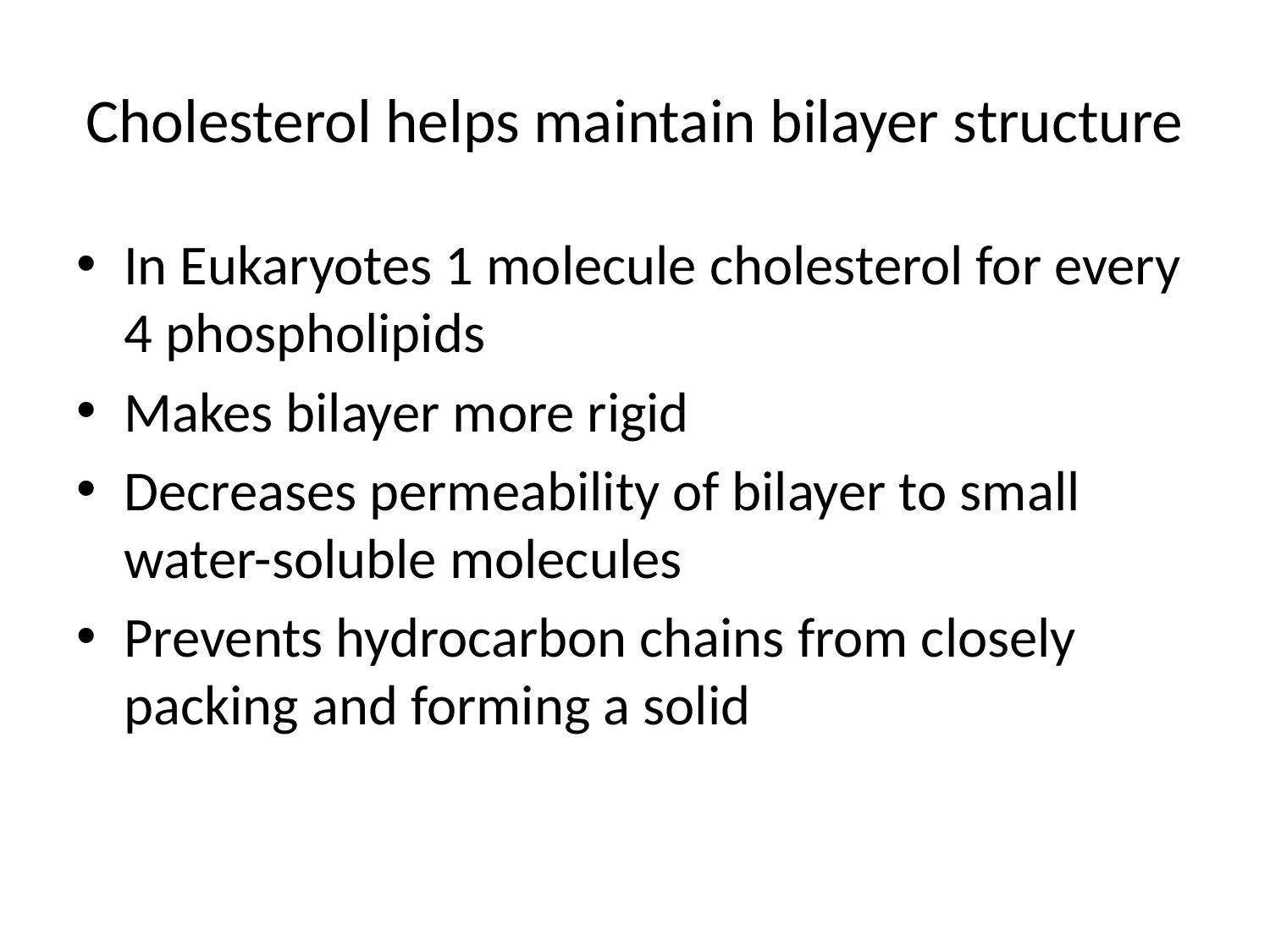

# Cholesterol helps maintain bilayer structure
In Eukaryotes 1 molecule cholesterol for every 4 phospholipids
Makes bilayer more rigid
Decreases permeability of bilayer to small water-soluble molecules
Prevents hydrocarbon chains from closely packing and forming a solid